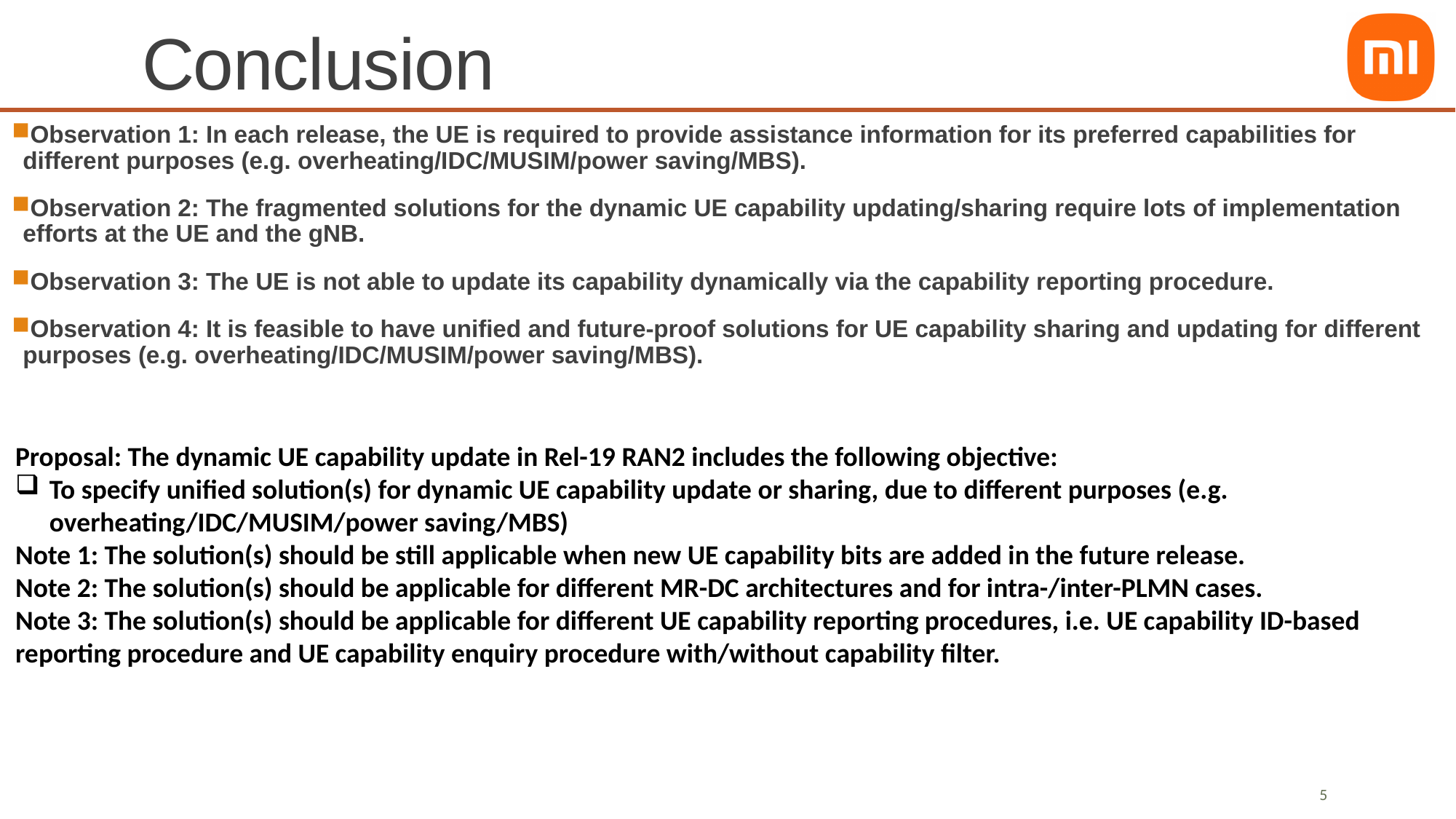

# Conclusion
Observation 1: In each release, the UE is required to provide assistance information for its preferred capabilities for different purposes (e.g. overheating/IDC/MUSIM/power saving/MBS).
Observation 2: The fragmented solutions for the dynamic UE capability updating/sharing require lots of implementation efforts at the UE and the gNB.
Observation 3: The UE is not able to update its capability dynamically via the capability reporting procedure.
Observation 4: It is feasible to have unified and future-proof solutions for UE capability sharing and updating for different purposes (e.g. overheating/IDC/MUSIM/power saving/MBS).

Proposal: The dynamic UE capability update in Rel-19 RAN2 includes the following objective:
To specify unified solution(s) for dynamic UE capability update or sharing, due to different purposes (e.g. overheating/IDC/MUSIM/power saving/MBS)
Note 1: The solution(s) should be still applicable when new UE capability bits are added in the future release.
Note 2: The solution(s) should be applicable for different MR-DC architectures and for intra-/inter-PLMN cases.
Note 3: The solution(s) should be applicable for different UE capability reporting procedures, i.e. UE capability ID-based reporting procedure and UE capability enquiry procedure with/without capability filter.